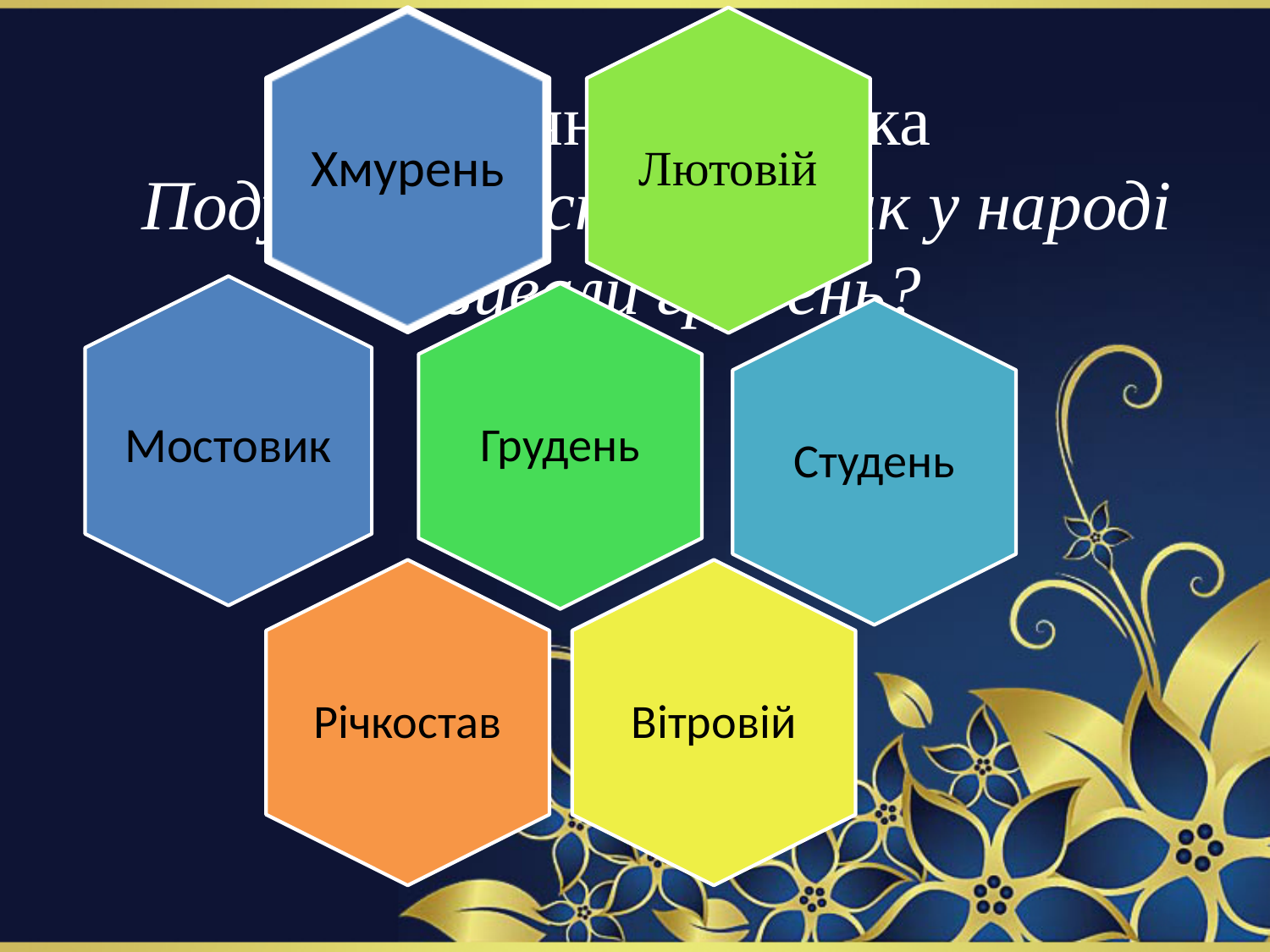

Хмурень
Лютовій
# Лексична хвилинка Подумайте і скажіть, як у народі називали грудень?

Мостовик
Грудень
Студень

Річкостав
Вітровій